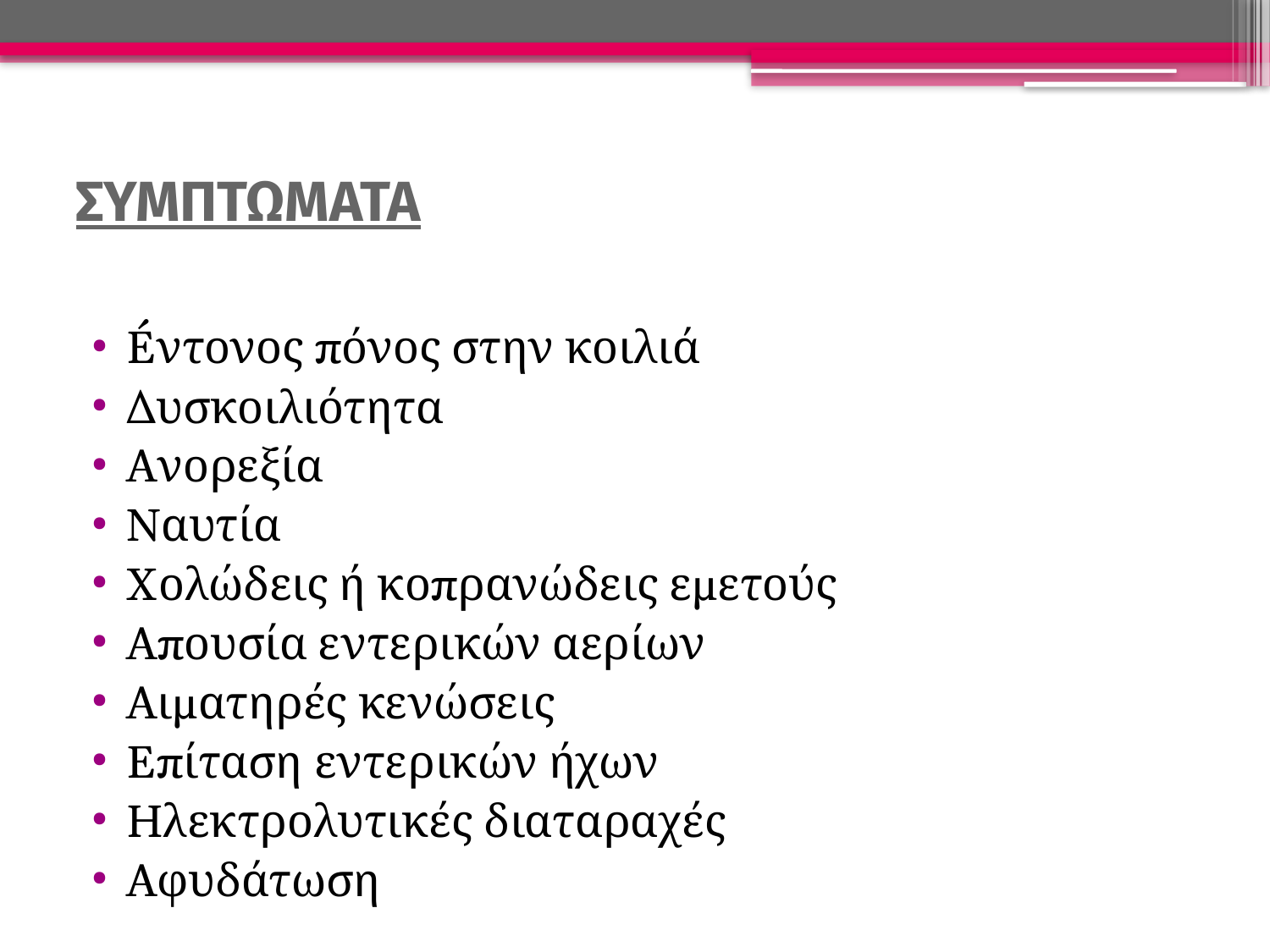

# ΣΥΜΠΤΩΜΑΤΑ
Έντονος πόνος στην κοιλιά
Δυσκοιλιότητα
Ανορεξία
Ναυτία
Χολώδεις ή κοπρανώδεις εμετούς
Απουσία εντερικών αερίων
Αιματηρές κενώσεις
Επίταση εντερικών ήχων
Ηλεκτρολυτικές διαταραχές
Αφυδάτωση